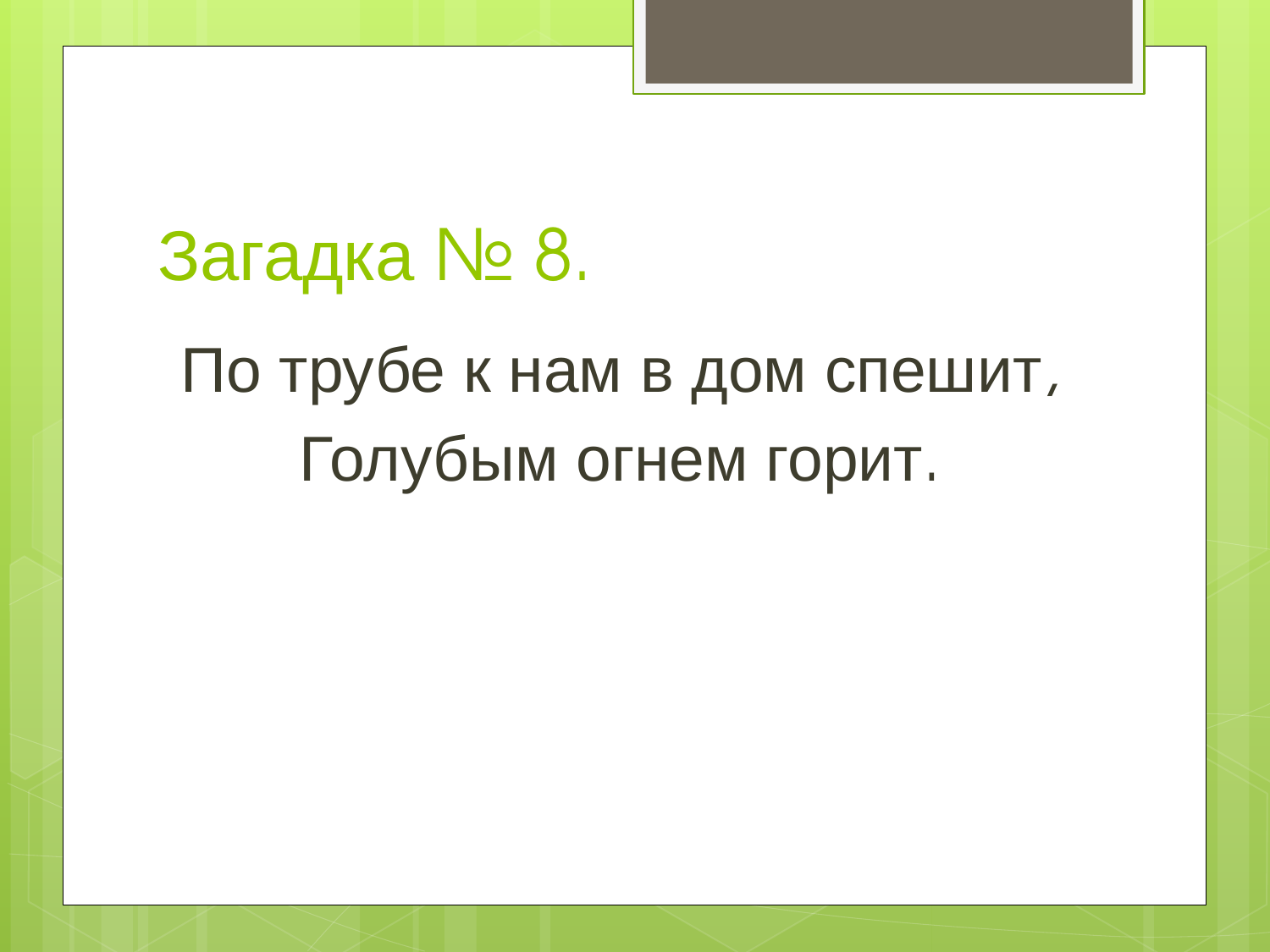

# Загадка № 8.
По трубе к нам в дом спешит,
Голубым огнем горит.